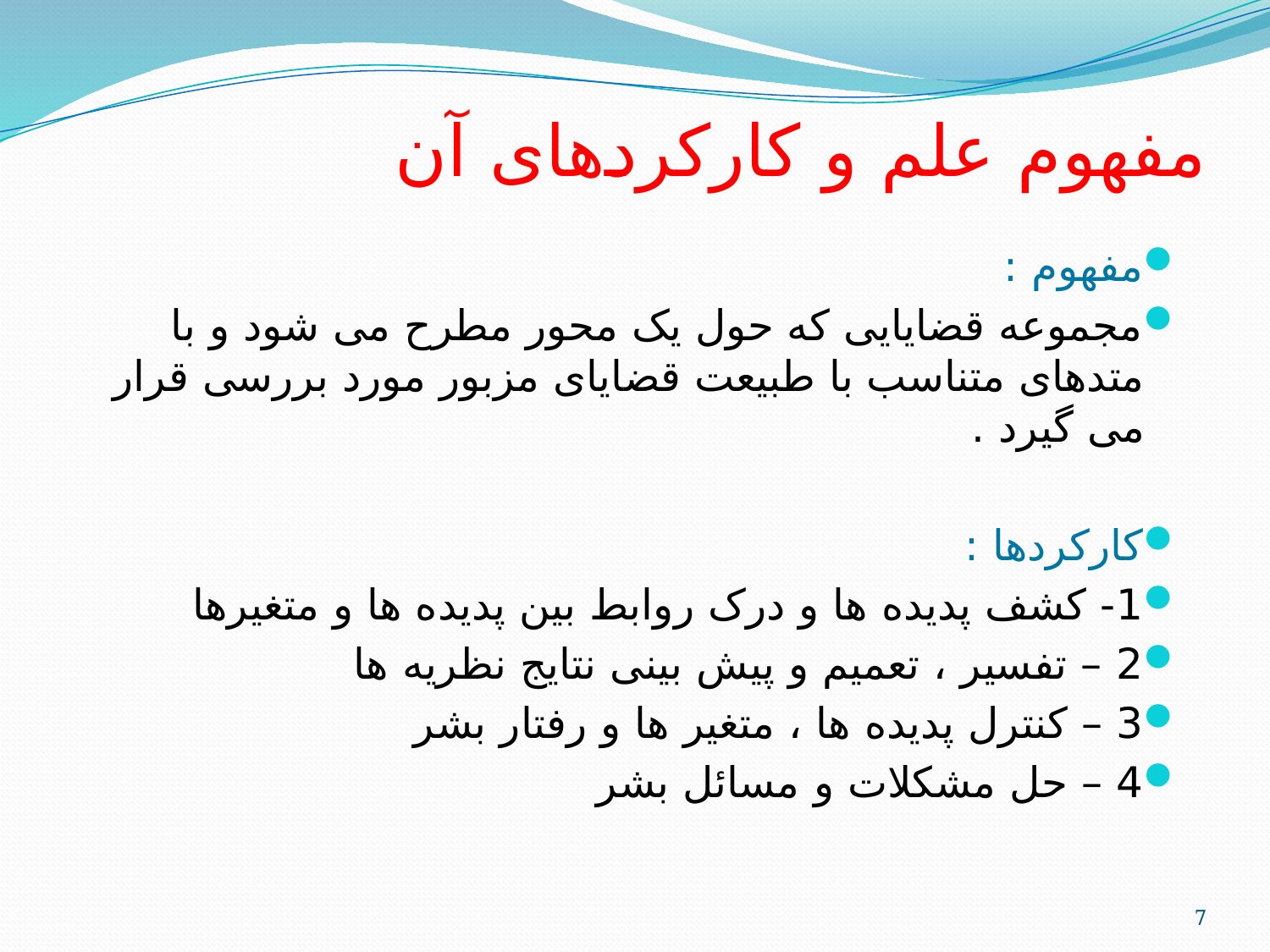

# مفهوم علم و کارکردهای آن
مفهوم :
مجموعه قضایایی که حول یک محور مطرح می شود و با متدهای متناسب با طبیعت قضایای مزبور مورد بررسی قرار می گیرد .

کارکردها :
1- کشف پدیده ها و درک روابط بین پدیده ها و متغیرها
2 – تفسیر ، تعمیم و پیش بینی نتایج نظریه ها
3 – کنترل پدیده ها ، متغیر ها و رفتار بشر
4 – حل مشکلات و مسائل بشر
7